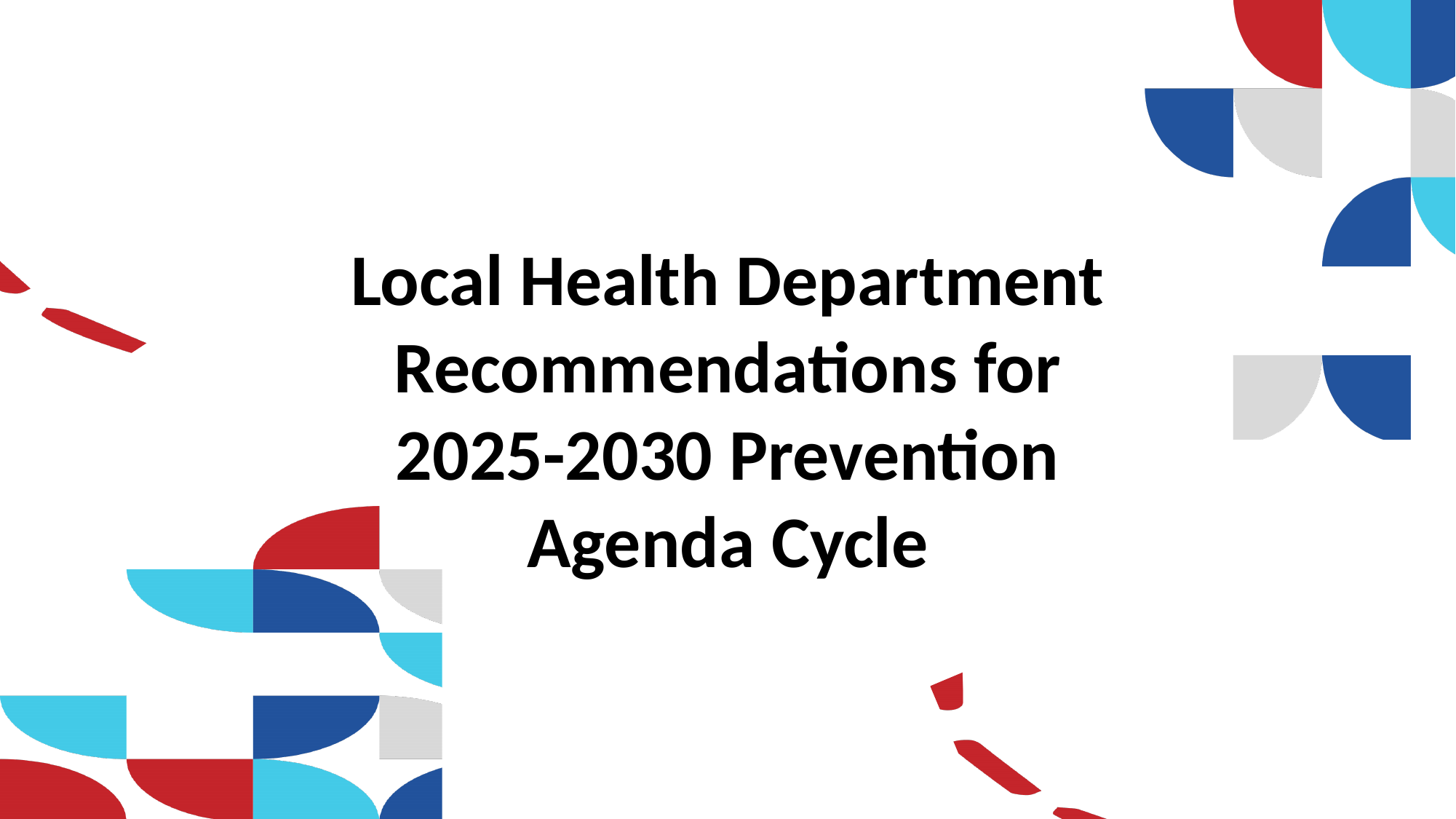

Local Health Department Recommendations for 2025-2030 Prevention Agenda Cycle